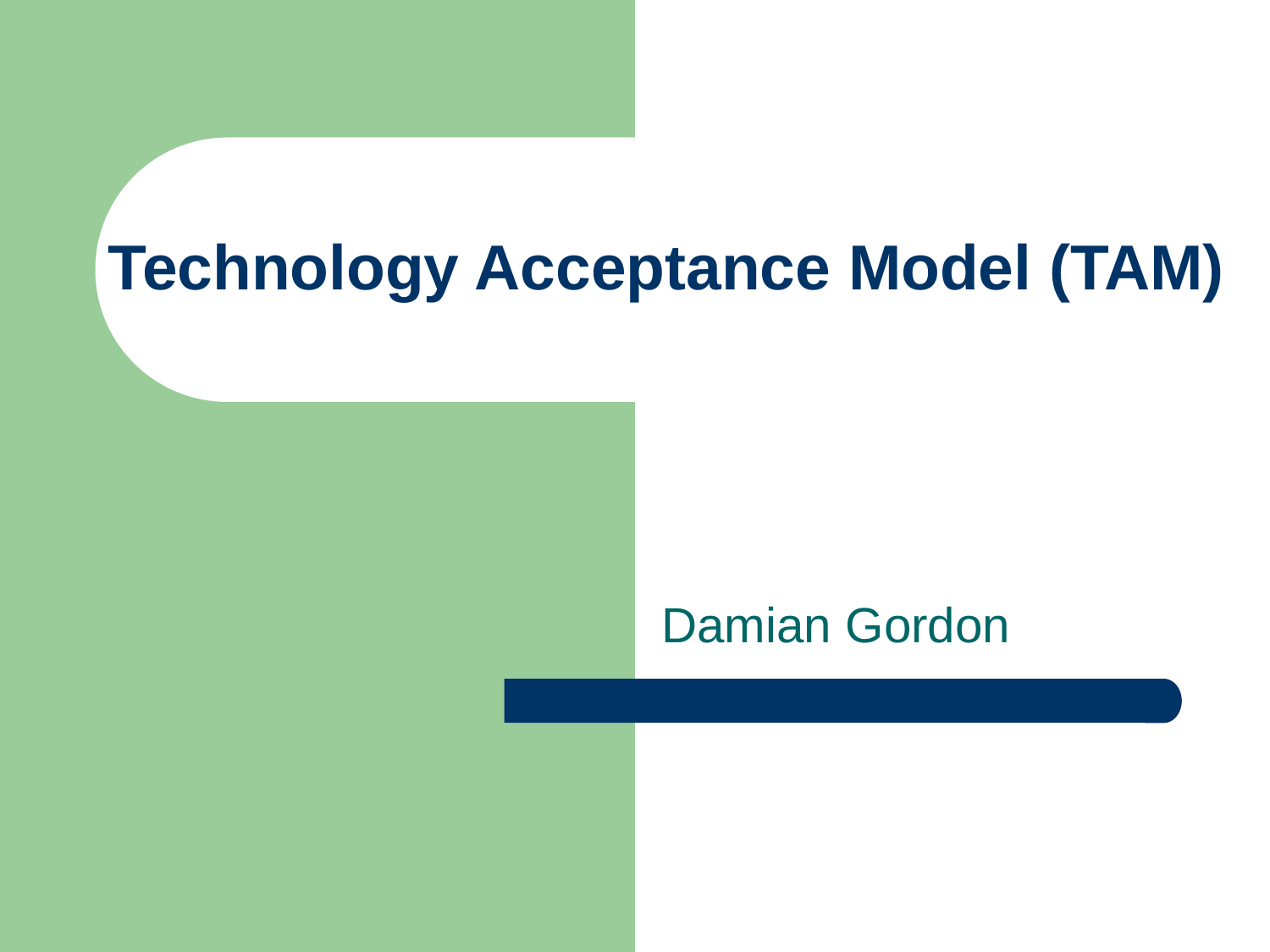

# Technology Acceptance Model (TAM)
Damian Gordon